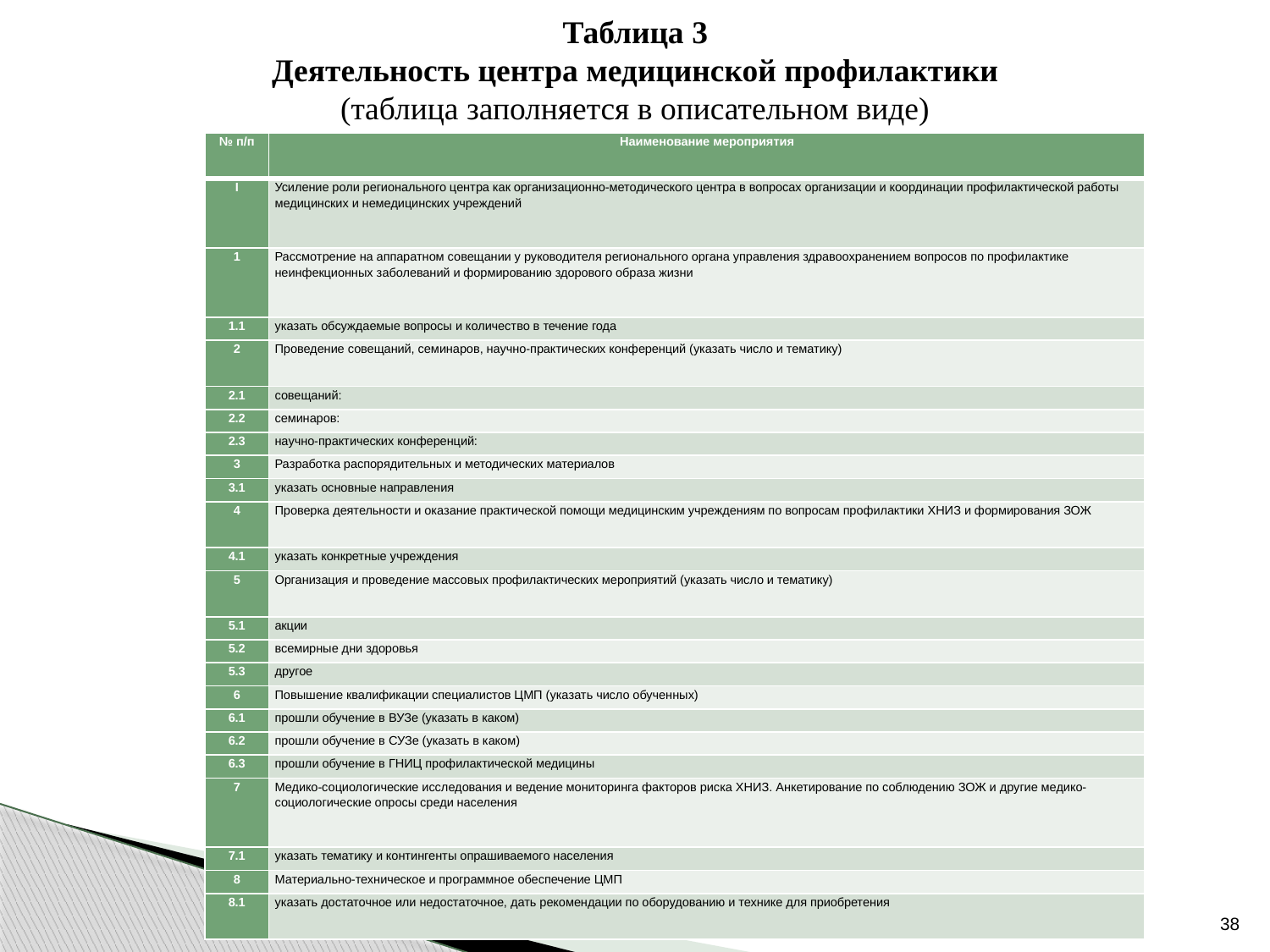

Таблица 3
Деятельность центра медицинской профилактики
(таблица заполняется в описательном виде)
| № п/п | Наименование мероприятия |
| --- | --- |
| I | Усиление роли регионального центра как организационно-методического центра в вопросах организации и координации профилактической работы медицинских и немедицинских учреждений |
| 1 | Рассмотрение на аппаратном совещании у руководителя регионального органа управления здравоохранением вопросов по профилактике неинфекционных заболеваний и формированию здорового образа жизни |
| 1.1 | указать обсуждаемые вопросы и количество в течение года |
| 2 | Проведение совещаний, семинаров, научно-практических конференций (указать число и тематику) |
| 2.1 | совещаний: |
| 2.2 | семинаров: |
| 2.3 | научно-практических конференций: |
| 3 | Разработка распорядительных и методических материалов |
| 3.1 | указать основные направления |
| 4 | Проверка деятельности и оказание практической помощи медицинским учреждениям по вопросам профилактики ХНИЗ и формирования ЗОЖ |
| 4.1 | указать конкретные учреждения |
| 5 | Организация и проведение массовых профилактических мероприятий (указать число и тематику) |
| 5.1 | акции |
| 5.2 | всемирные дни здоровья |
| 5.3 | другое |
| 6 | Повышение квалификации специалистов ЦМП (указать число обученных) |
| 6.1 | прошли обучение в ВУЗе (указать в каком) |
| 6.2 | прошли обучение в СУЗе (указать в каком) |
| 6.3 | прошли обучение в ГНИЦ профилактической медицины |
| 7 | Медико-социологические исследования и ведение мониторинга факторов риска ХНИЗ. Анкетирование по соблюдению ЗОЖ и другие медико-социологические опросы среди населения |
| 7.1 | указать тематику и контингенты опрашиваемого населения |
| 8 | Материально-техническое и программное обеспечение ЦМП |
| 8.1 | указать достаточное или недостаточное, дать рекомендации по оборудованию и технике для приобретения |
38